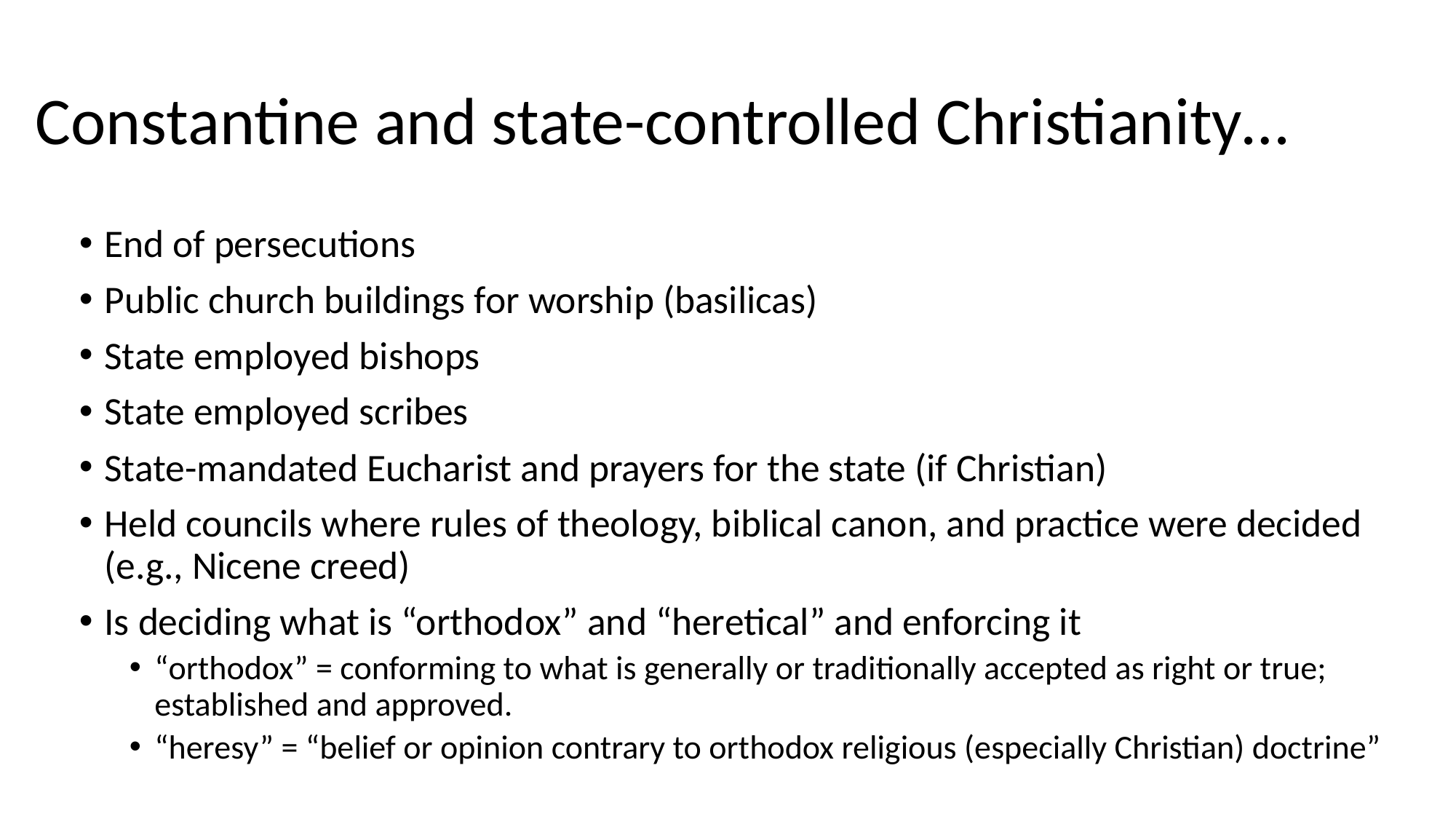

# Constantine and state-controlled Christianity…
End of persecutions
Public church buildings for worship (basilicas)
State employed bishops
State employed scribes
State-mandated Eucharist and prayers for the state (if Christian)
Held councils where rules of theology, biblical canon, and practice were decided (e.g., Nicene creed)
Is deciding what is “orthodox” and “heretical” and enforcing it
“orthodox” = conforming to what is generally or traditionally accepted as right or true; established and approved.
“heresy” = “belief or opinion contrary to orthodox religious (especially Christian) doctrine”